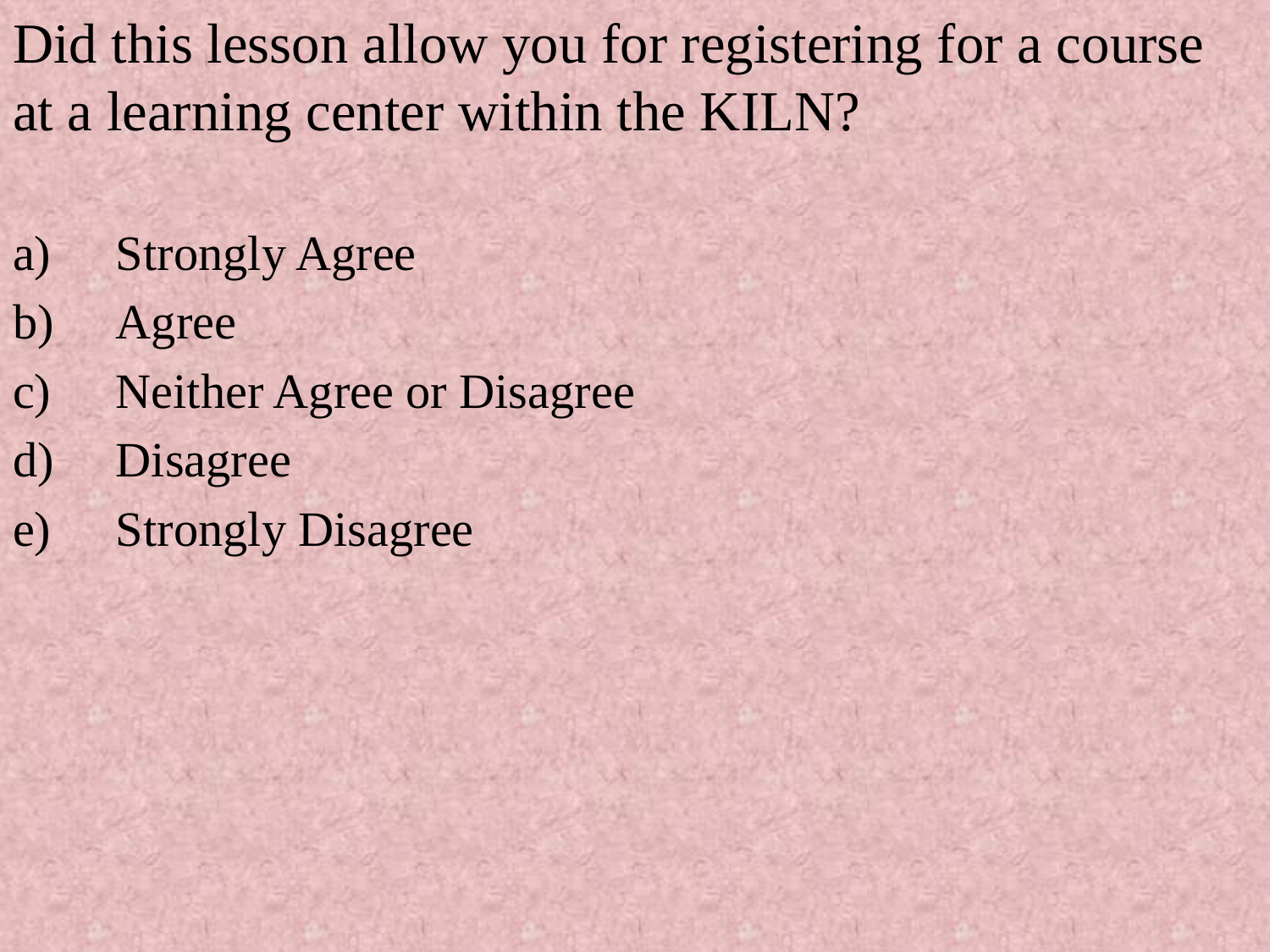

Did this lesson allow you for registering for a course at a learning center within the KILN?

Strongly Agree
Agree
Neither Agree or Disagree
Disagree
Strongly Disagree